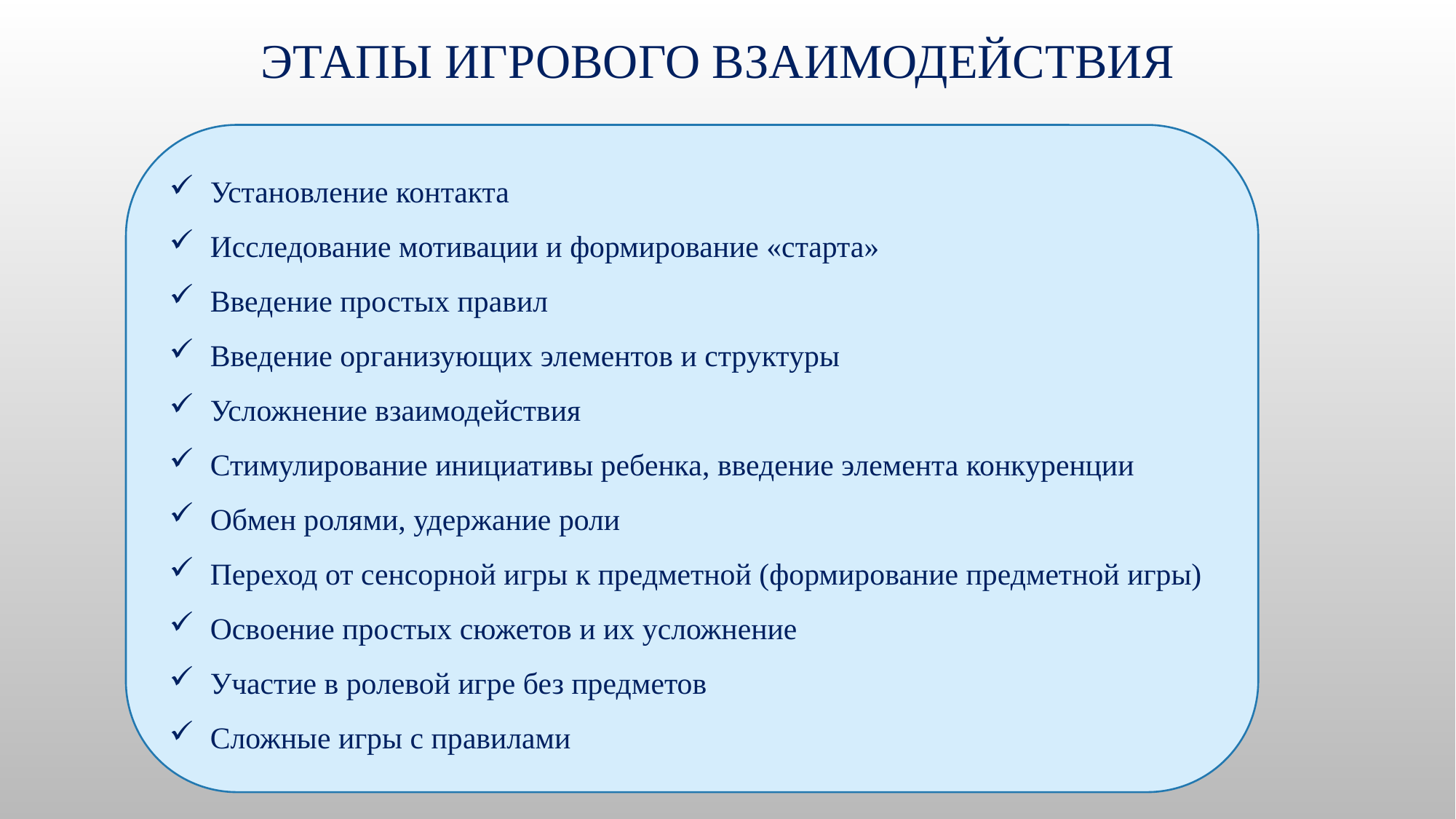

# Этапы игрового взаимодействия

Установление контакта
Исследование мотивации и формирование «старта»
Введение простых правил
Введение организующих элементов и структуры
Усложнение взаимодействия
Стимулирование инициативы ребенка, введение элемента конкуренции
Обмен ролями, удержание роли
Переход от сенсорной игры к предметной (формирование предметной игры)
Освоение простых сюжетов и их усложнение
Участие в ролевой игре без предметов
Сложные игры с правилами